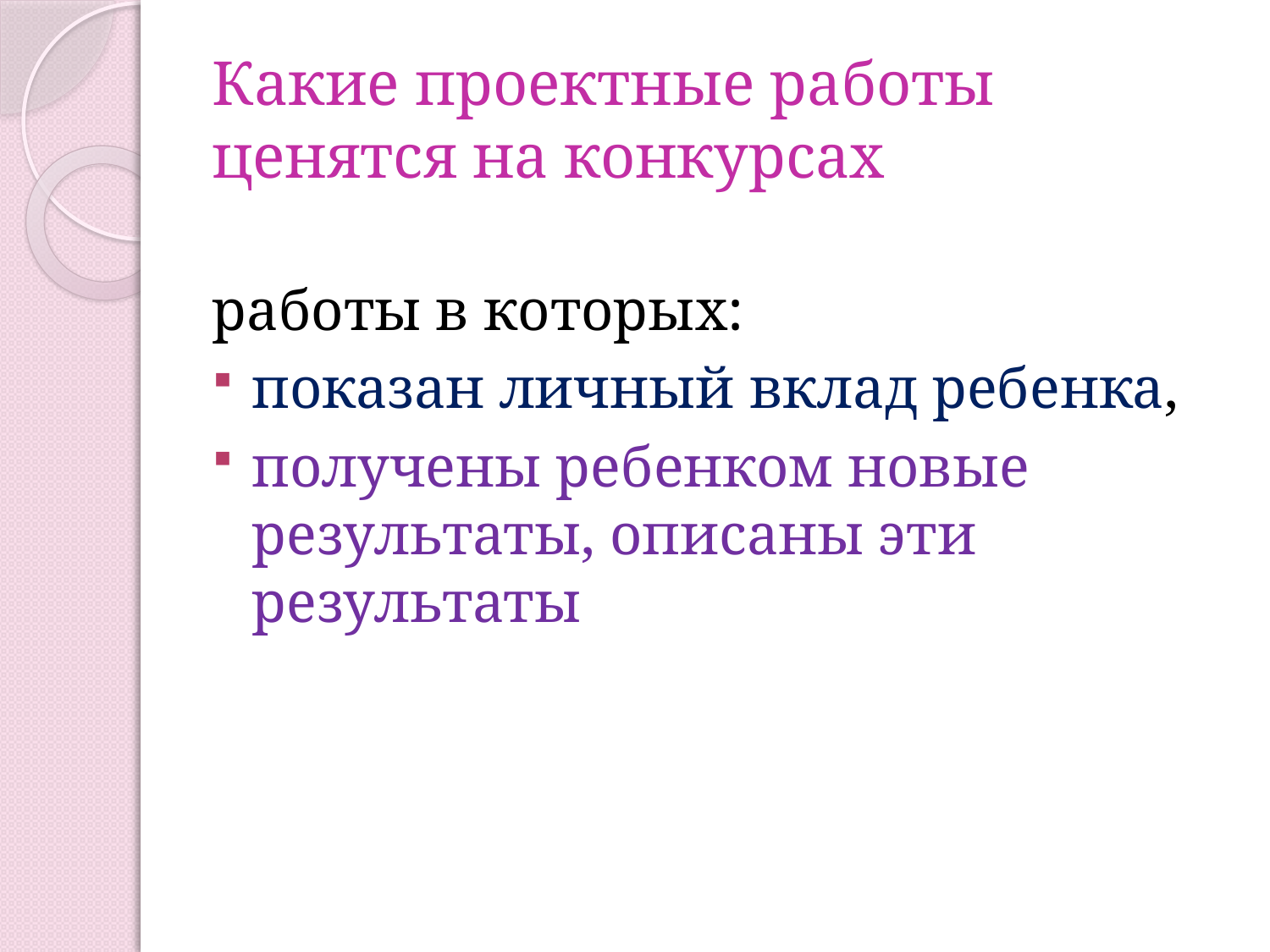

# Какие проектные работы ценятся на конкурсах
работы в которых:
показан личный вклад ребенка,
получены ребенком новые результаты, описаны эти результаты